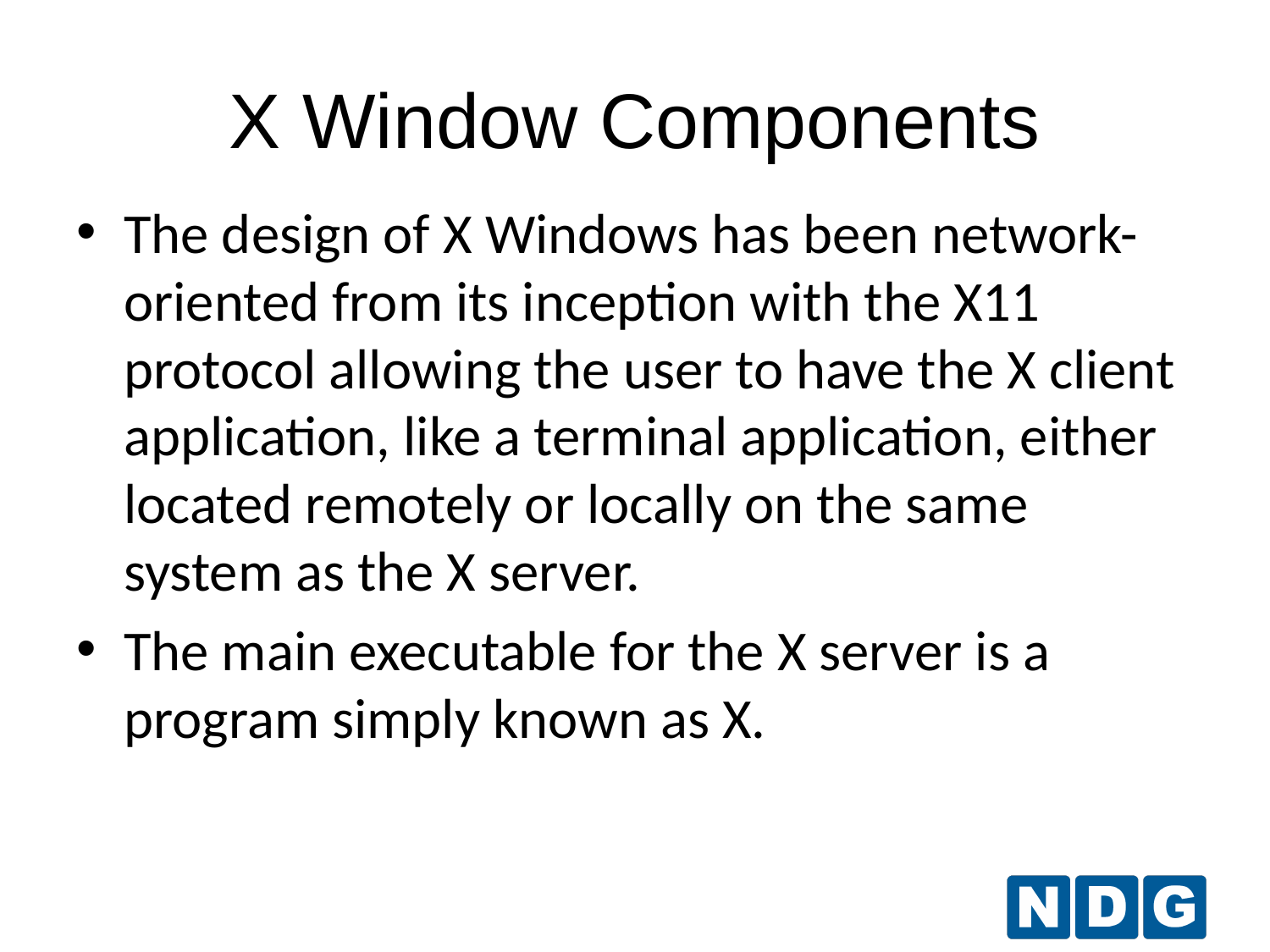

X Window Components
The design of X Windows has been network-oriented from its inception with the X11 protocol allowing the user to have the X client application, like a terminal application, either located remotely or locally on the same system as the X server.
The main executable for the X server is a program simply known as X.